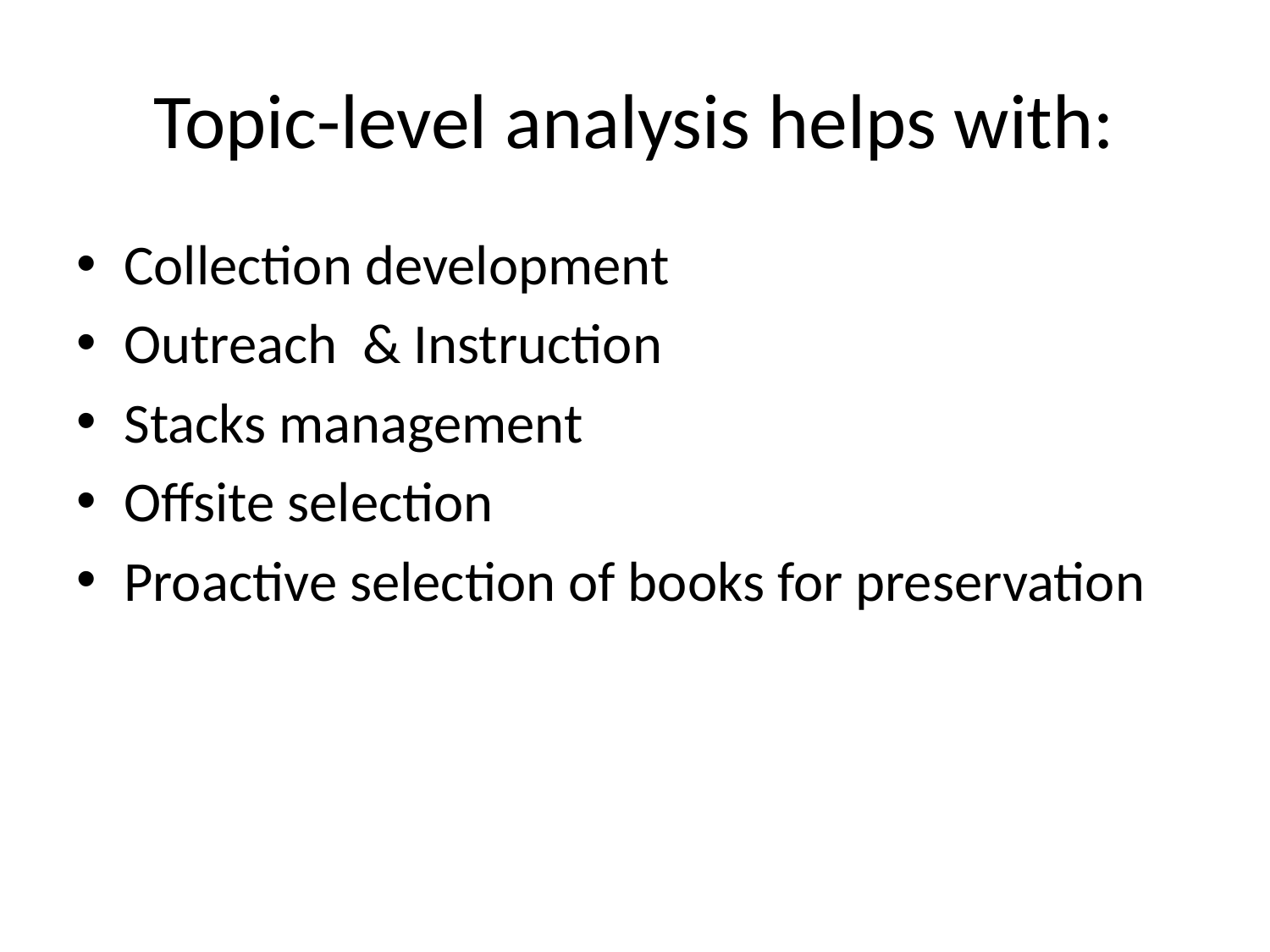

# Topic-level analysis helps with:
Collection development
Outreach  & Instruction
Stacks management
Offsite selection
Proactive selection of books for preservation